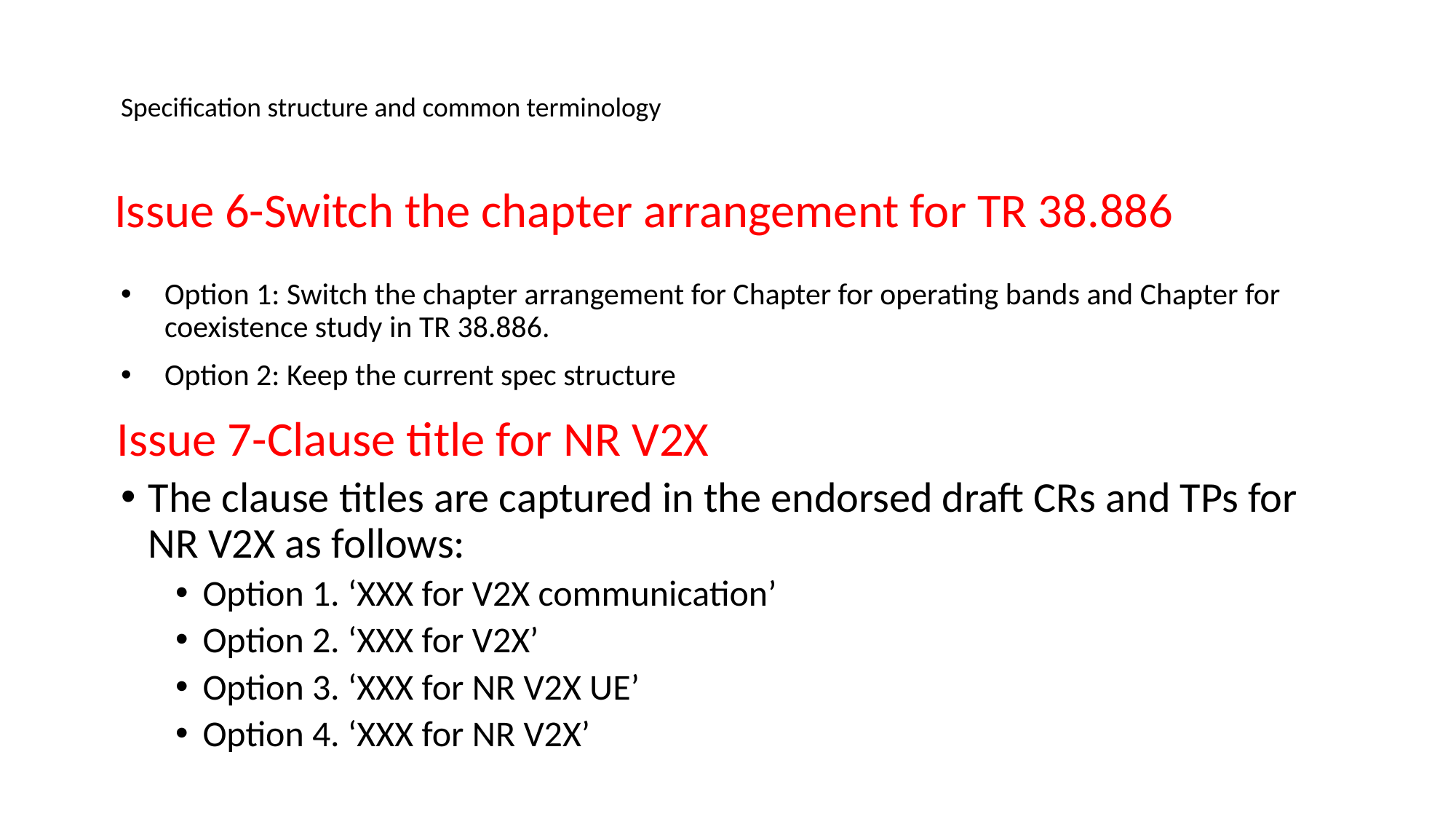

# Specification structure and common terminology
Issue 6-Switch the chapter arrangement for TR 38.886
Option 1: Switch the chapter arrangement for Chapter for operating bands and Chapter for coexistence study in TR 38.886.
Option 2: Keep the current spec structure
Issue 7-Clause title for NR V2X
The clause titles are captured in the endorsed draft CRs and TPs for NR V2X as follows:
Option 1. ‘XXX for V2X communication’
Option 2. ‘XXX for V2X’
Option 3. ‘XXX for NR V2X UE’
Option 4. ‘XXX for NR V2X’